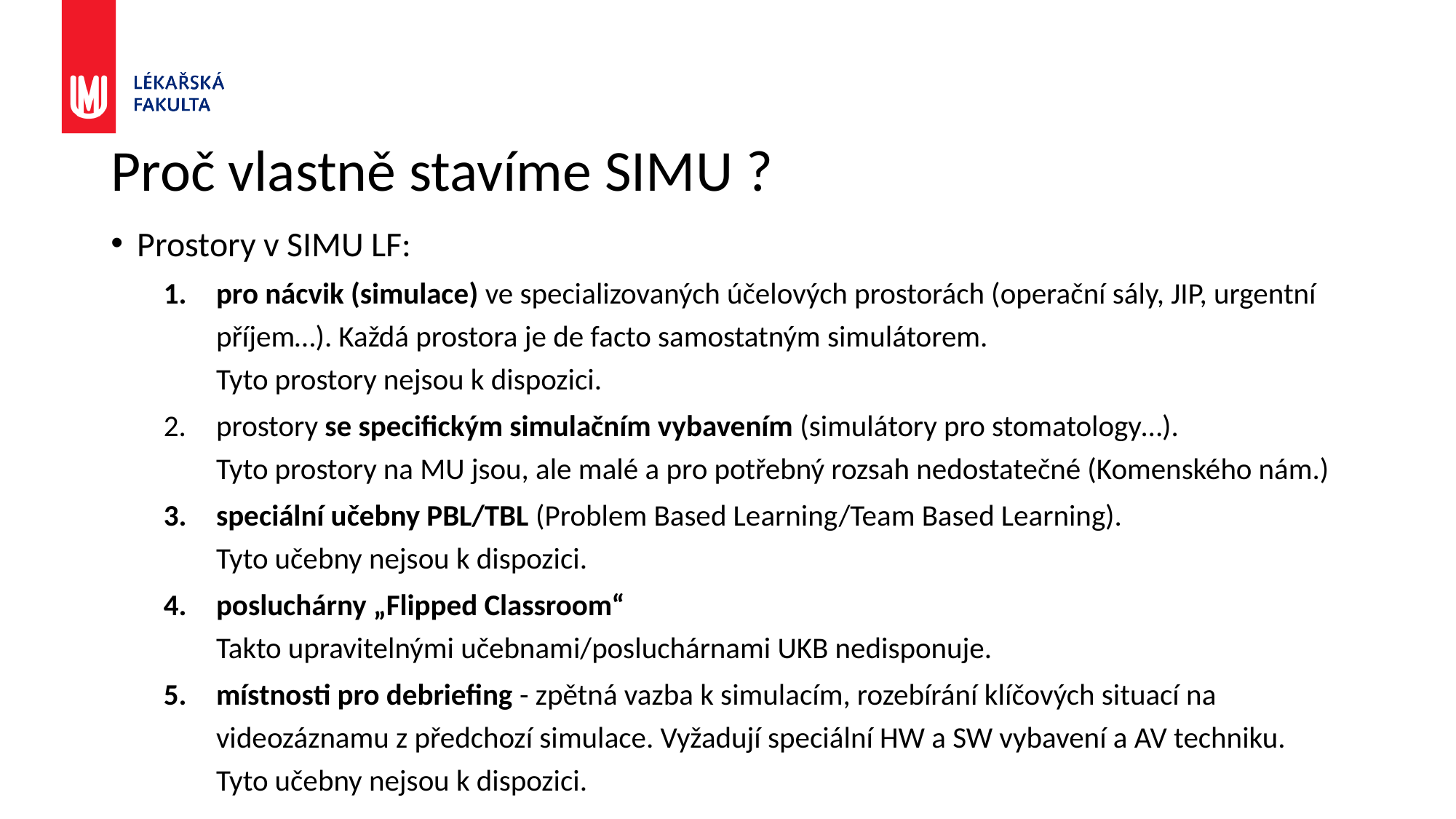

# Proč vlastně stavíme SIMU ?
Prostory v SIMU LF:
pro nácvik (simulace) ve specializovaných účelových prostorách (operační sály, JIP, urgentní příjem…). Každá prostora je de facto samostatným simulátorem.
Tyto prostory nejsou k dispozici.
prostory se specifickým simulačním vybavením (simulátory pro stomatology…).
Tyto prostory na MU jsou, ale malé a pro potřebný rozsah nedostatečné (Komenského nám.)
speciální učebny PBL/TBL (Problem Based Learning/Team Based Learning).
Tyto učebny nejsou k dispozici.
posluchárny „Flipped Classroom“
Takto upravitelnými učebnami/posluchárnami UKB nedisponuje.
místnosti pro debriefing - zpětná vazba k simulacím, rozebírání klíčových situací na videozáznamu z předchozí simulace. Vyžadují speciální HW a SW vybavení a AV techniku.
Tyto učebny nejsou k dispozici.